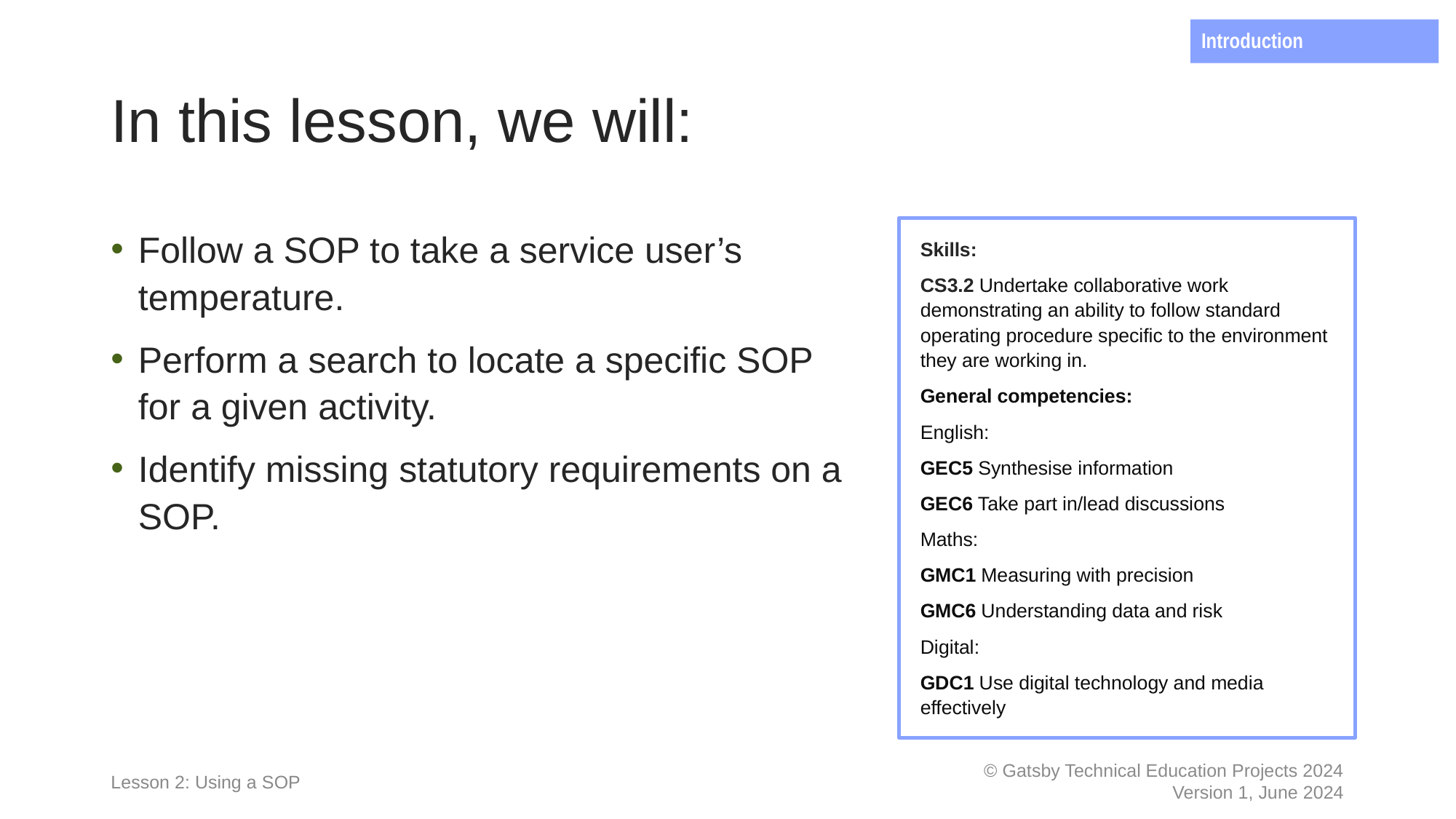

Introduction
# In this lesson, we will:
Follow a SOP to take a service user’s temperature.
Perform a search to locate a specific SOP for a given activity.
Identify missing statutory requirements on a SOP.
Skills:
CS3.2 Undertake collaborative work demonstrating an ability to follow standard operating procedure specific to the environment they are working in.
General competencies:
English:
GEC5 Synthesise information
GEC6 Take part in/lead discussions
Maths:
GMC1 Measuring with precision
GMC6 Understanding data and risk
Digital:
GDC1 Use digital technology and media effectively
Lesson 2: Using a SOP